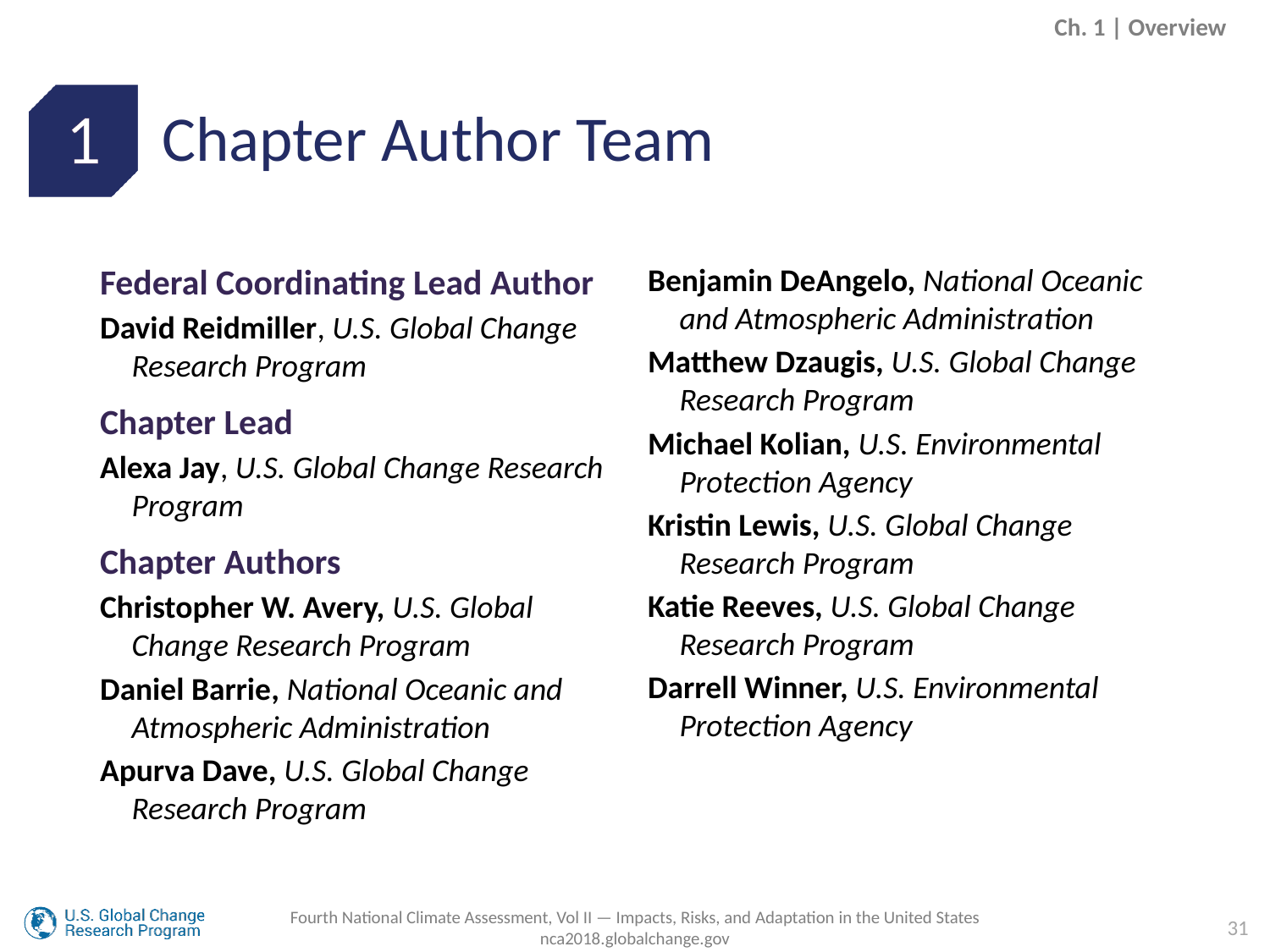

Ch. 1 | Overview
Chapter Author Team
1
Federal Coordinating Lead Author
David Reidmiller, U.S. Global Change Research Program
Chapter Lead
Alexa Jay, U.S. Global Change Research Program
Chapter Authors
Christopher W. Avery, U.S. Global Change Research Program
Daniel Barrie, National Oceanic and Atmospheric Administration
Apurva Dave, U.S. Global Change Research Program
Benjamin DeAngelo, National Oceanic and Atmospheric Administration
Matthew Dzaugis, U.S. Global Change Research Program
Michael Kolian, U.S. Environmental Protection Agency
Kristin Lewis, U.S. Global Change Research Program
Katie Reeves, U.S. Global Change Research Program
Darrell Winner, U.S. Environmental Protection Agency